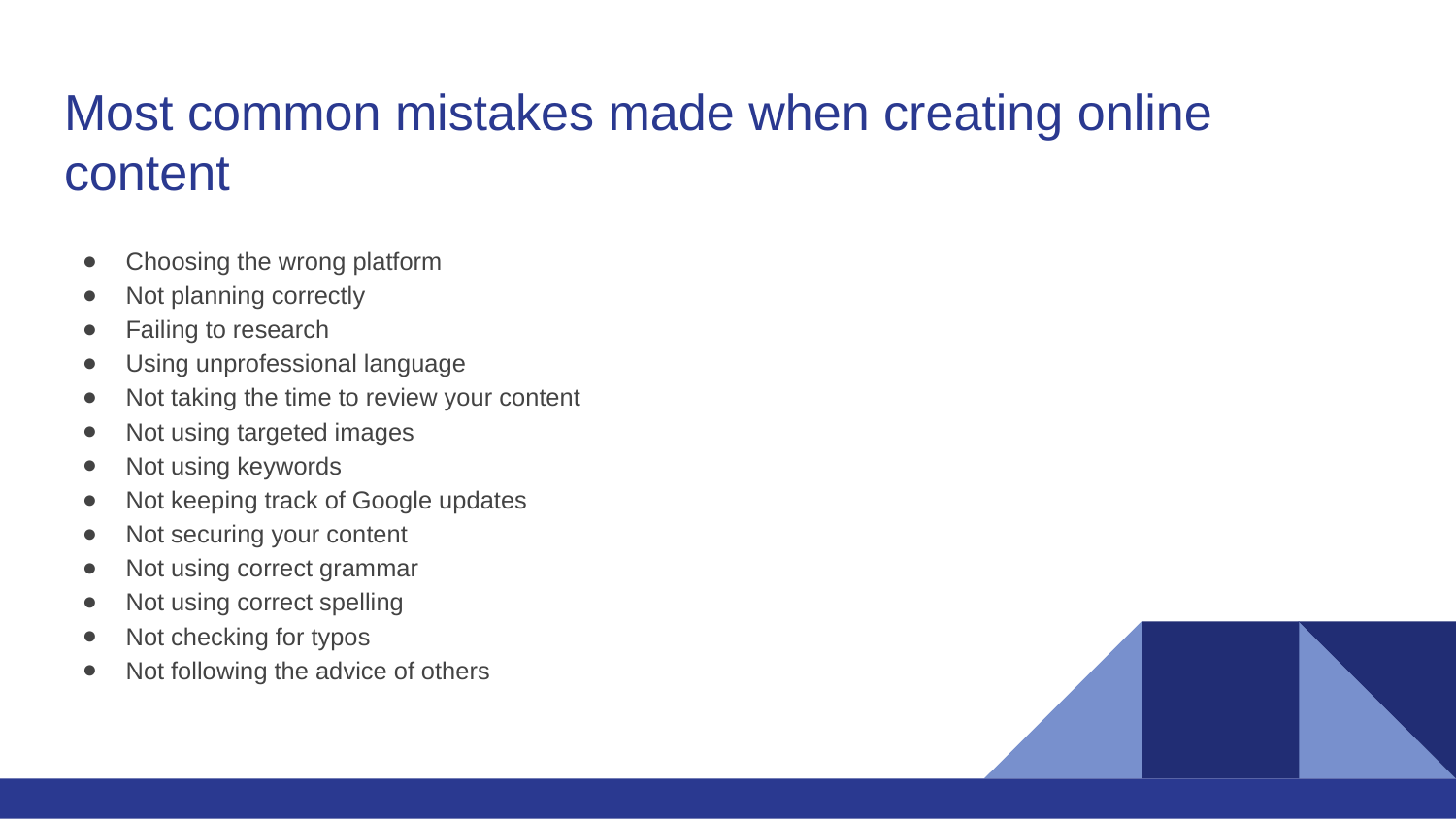

# Most common mistakes made when creating online content
Choosing the wrong platform
Not planning correctly
Failing to research
Using unprofessional language
Not taking the time to review your content
Not using targeted images
Not using keywords
Not keeping track of Google updates
Not securing your content
Not using correct grammar
Not using correct spelling
Not checking for typos
Not following the advice of others